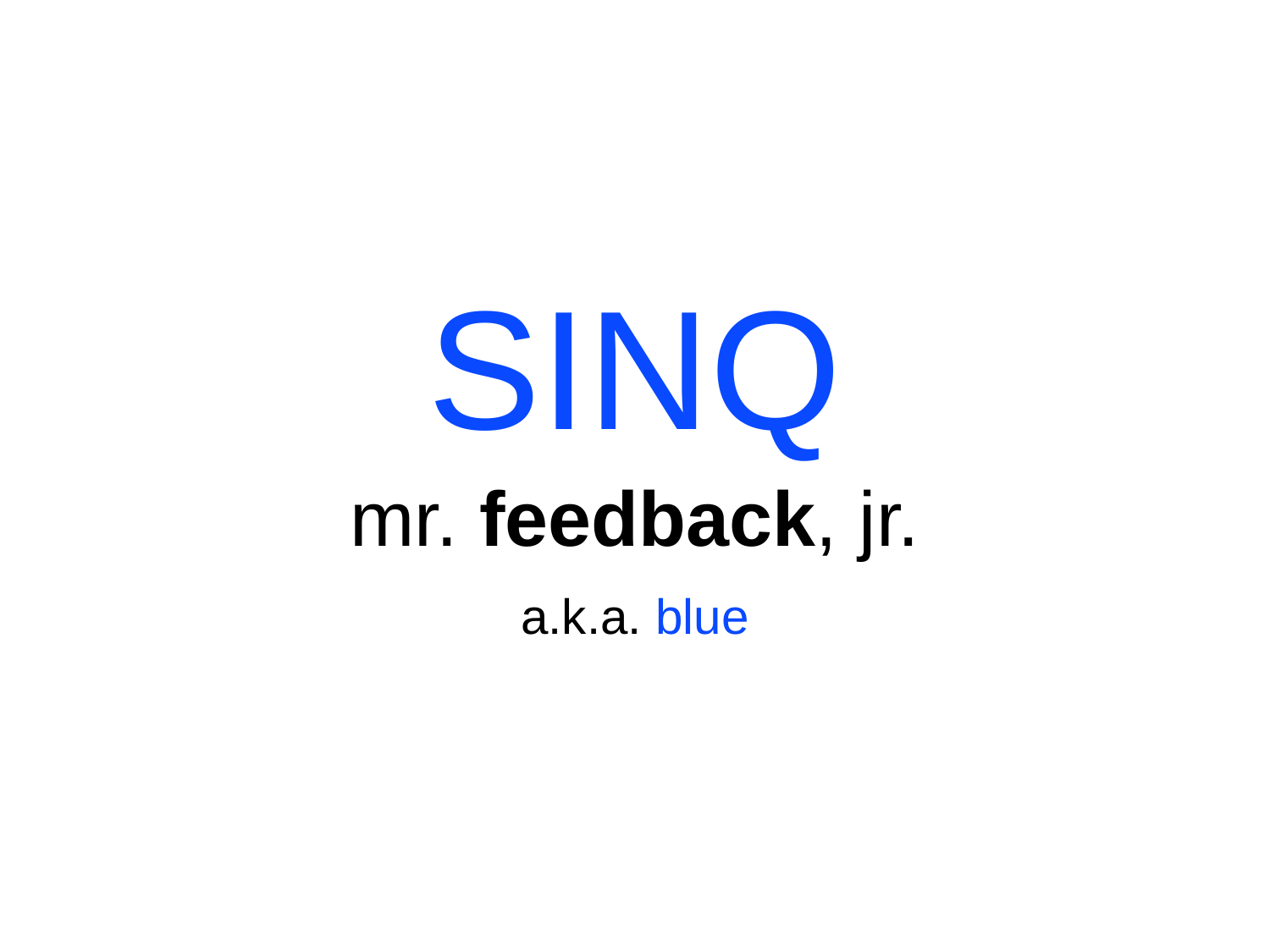

SINQ
# mr. feedback, jr.
a.k.a. blue